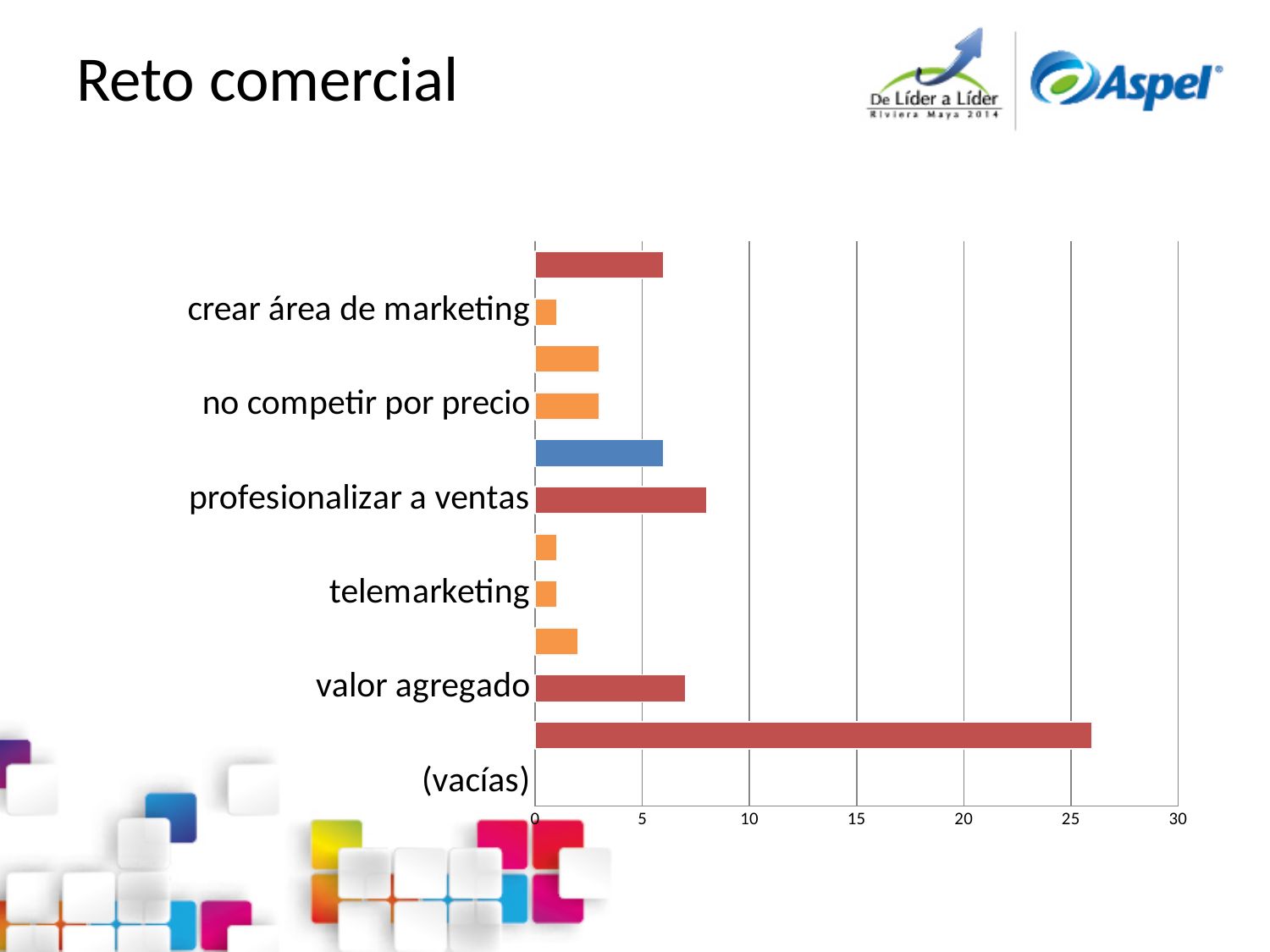

# Reto comercial

### Chart

| Category |  |
|---|---|
| (vacías) | None |
| vender más | 26.0 |
| valor agregado | 7.0 |
| usuario final compra con mayorista | 2.0 |
| telemarketing | 1.0 |
| ser integral | 1.0 |
| profesionalizar a ventas | 8.0 |
| posicionamiento | 6.0 |
| no competir por precio | 3.0 |
| lealtad y retención | 3.0 |
| crear área de marketing | 1.0 |
| consolidarse | 6.0 |